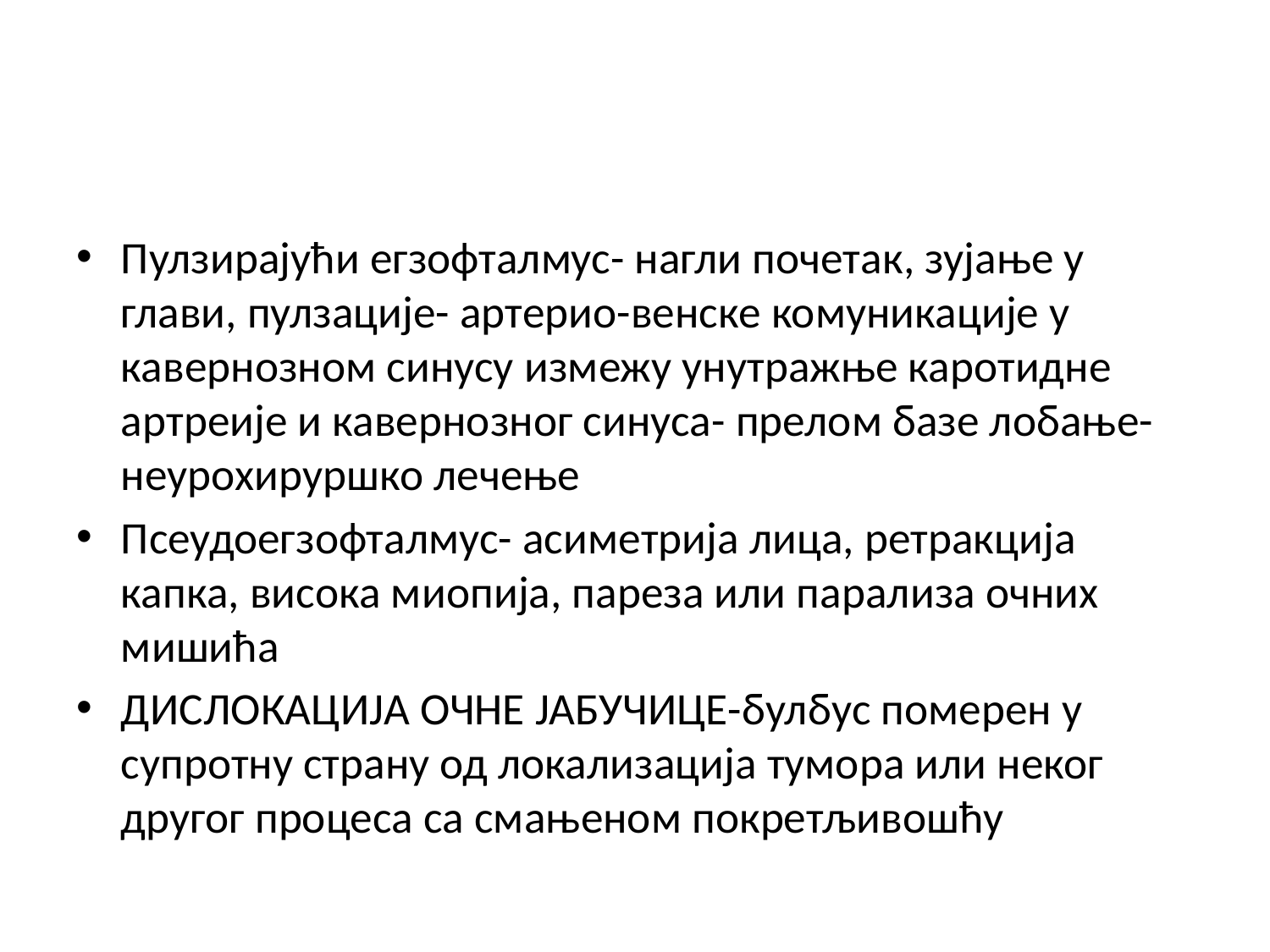

#
Пулзирајући егзофталмус- нагли почетак, зујање у глави, пулзације- артерио-венске комуникације у кавернозном синусу измежу унутражње каротидне артреије и кавернозног синуса- прелом базе лобање- неурохируршко лечење
Псеудоегзофталмус- асиметрија лица, ретракција капка, висока миопија, пареза или парализа очних мишића
ДИСЛОКАЦИЈА ОЧНЕ ЈАБУЧИЦЕ-булбус померен у супротну страну од локализација тумора или неког другог процеса са смањеном покретљивошћу